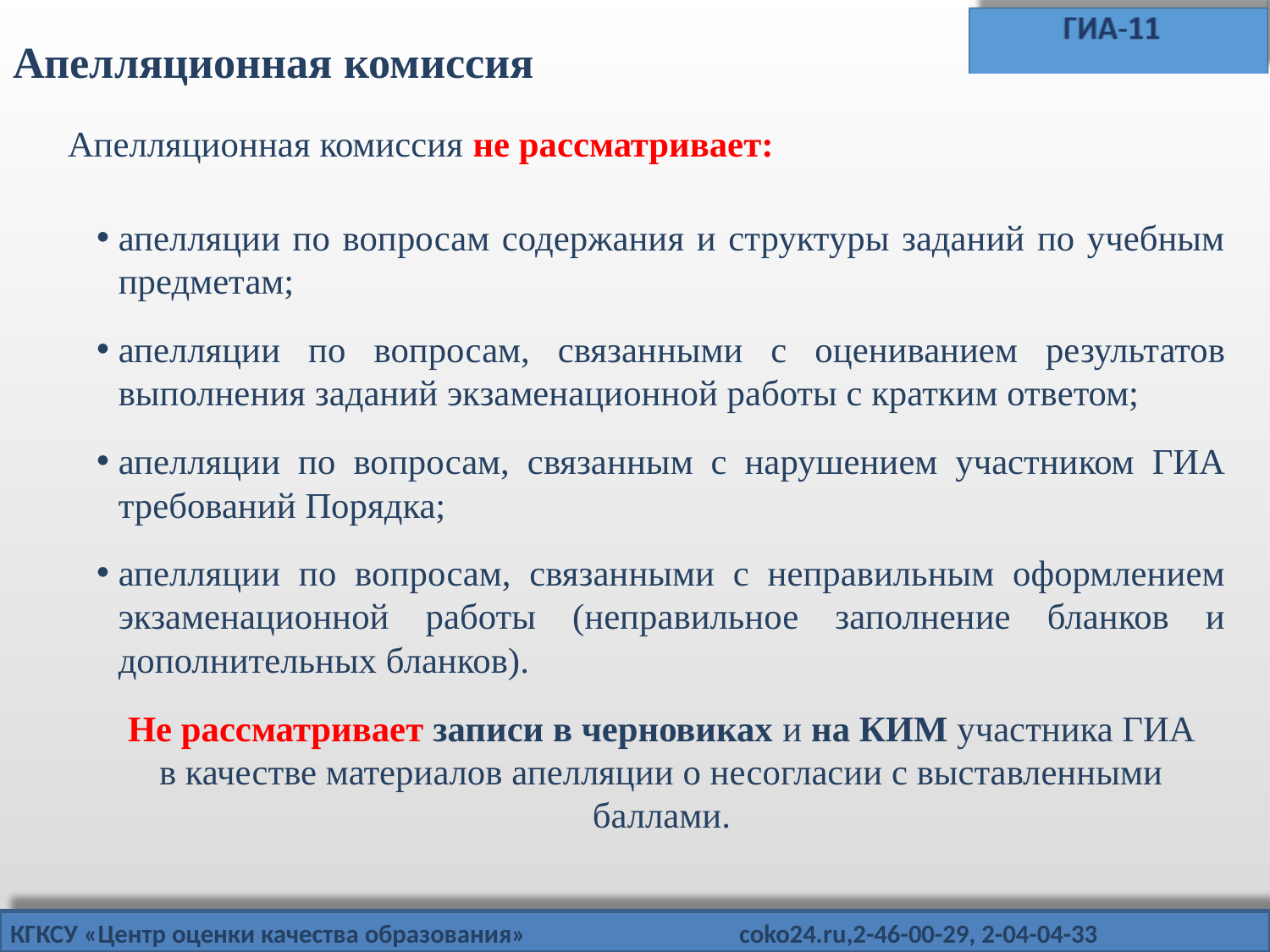

# Апелляционная комиссия
Апелляционная комиссия не рассматривает:

апелляции по вопросам содержания и структуры заданий по учебным предметам;
апелляции по вопросам, связанными с оцениванием результатов выполнения заданий экзаменационной работы с кратким ответом;
апелляции по вопросам, связанным с нарушением участником ГИА требований Порядка;
апелляции по вопросам, связанными с неправильным оформлением экзаменационной работы (неправильное заполнение бланков и дополнительных бланков).
Не рассматривает записи в черновиках и на КИМ участника ГИА в качестве материалов апелляции о несогласии с выставленными баллами.